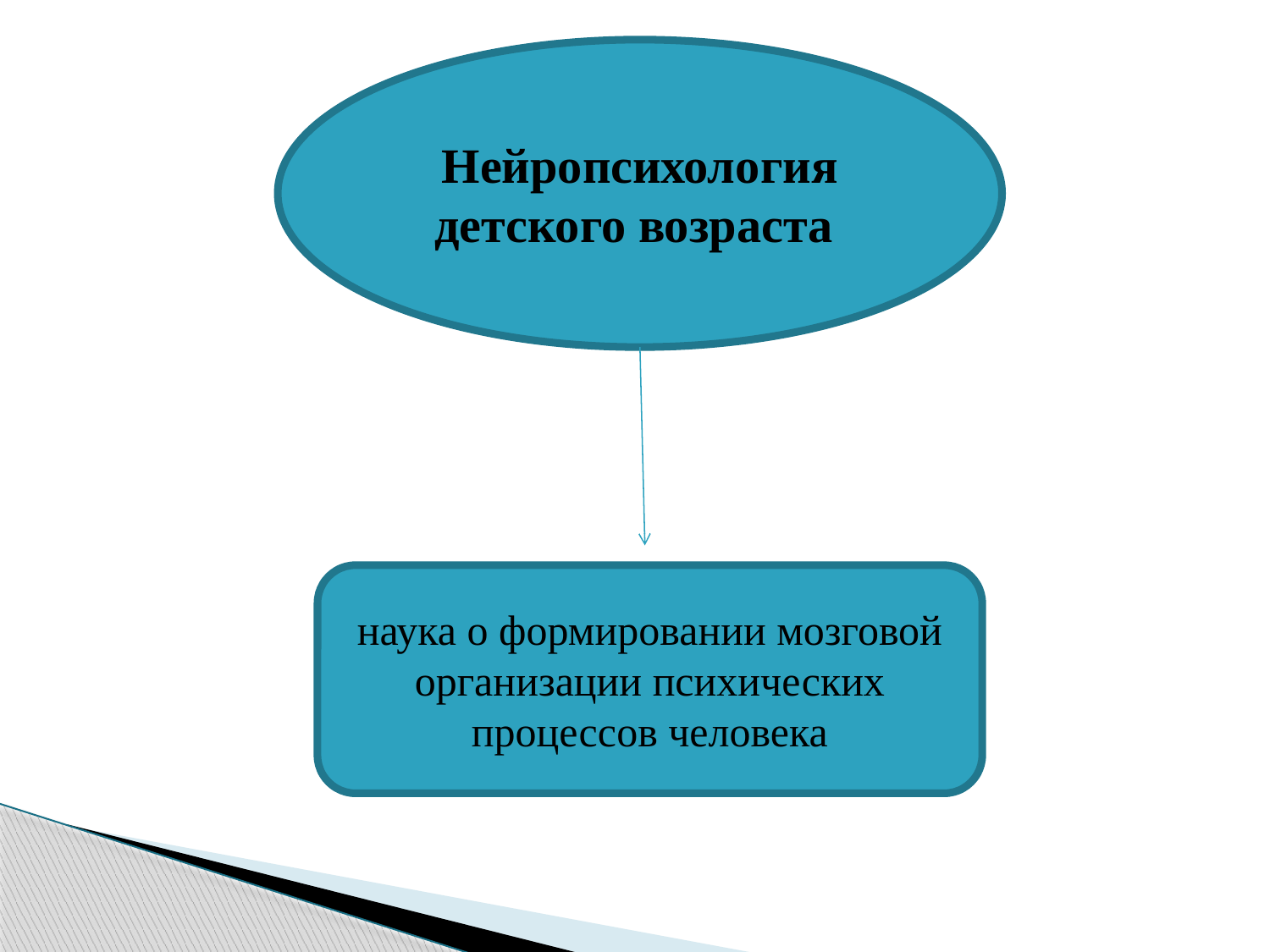

Нейропсихология детского возраста
наука о формировании мозговой организации психических процессов человека